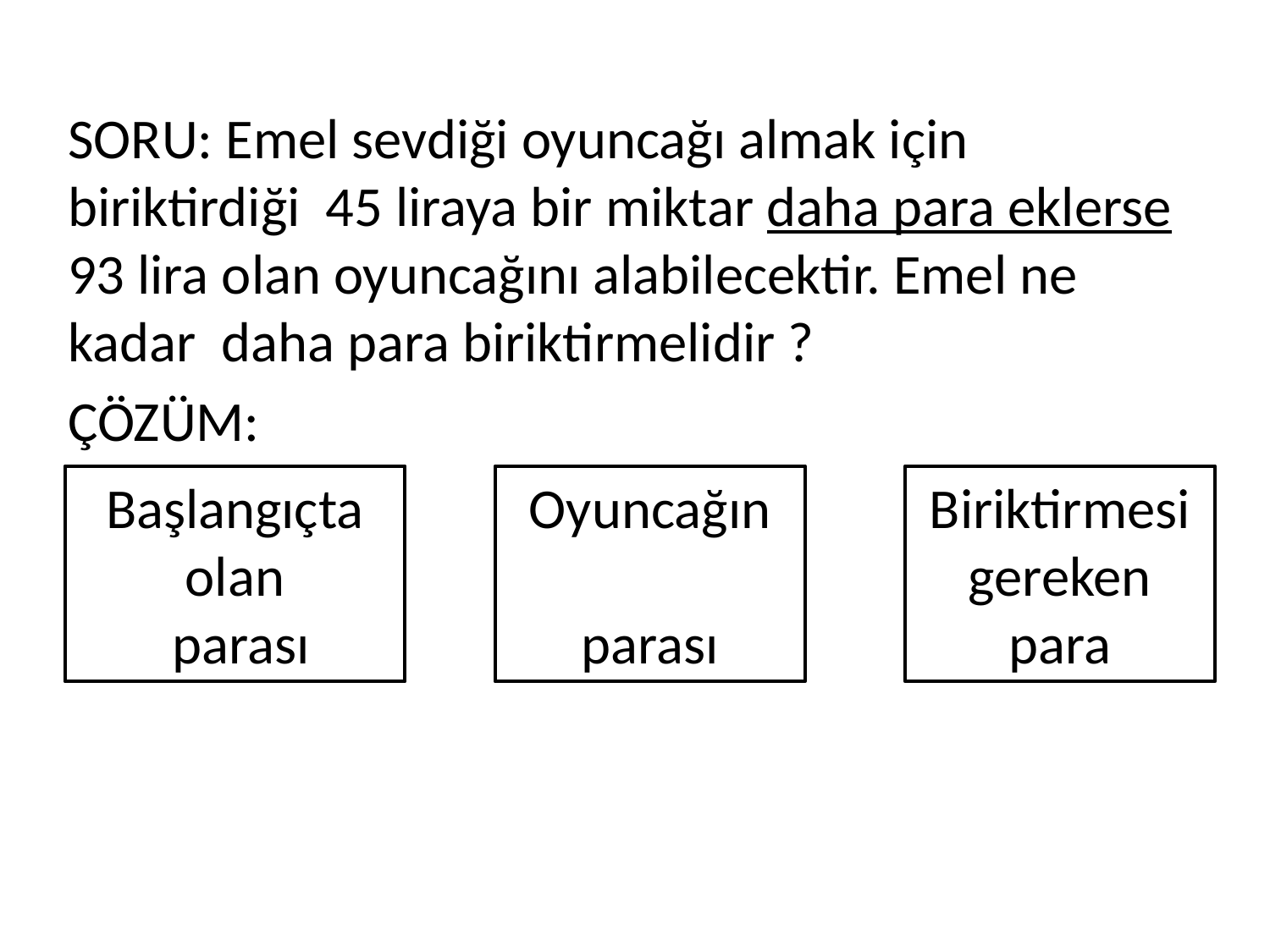

SORU: Emel sevdiği oyuncağı almak için biriktirdiği  45 liraya bir miktar daha para eklerse 93 lira olan oyuncağını alabilecektir. Emel ne kadar  daha para biriktirmelidir ?
ÇÖZÜM:
Başlangıçta
olan
 parası
Oyuncağın

parası
Biriktirmesi gereken
para